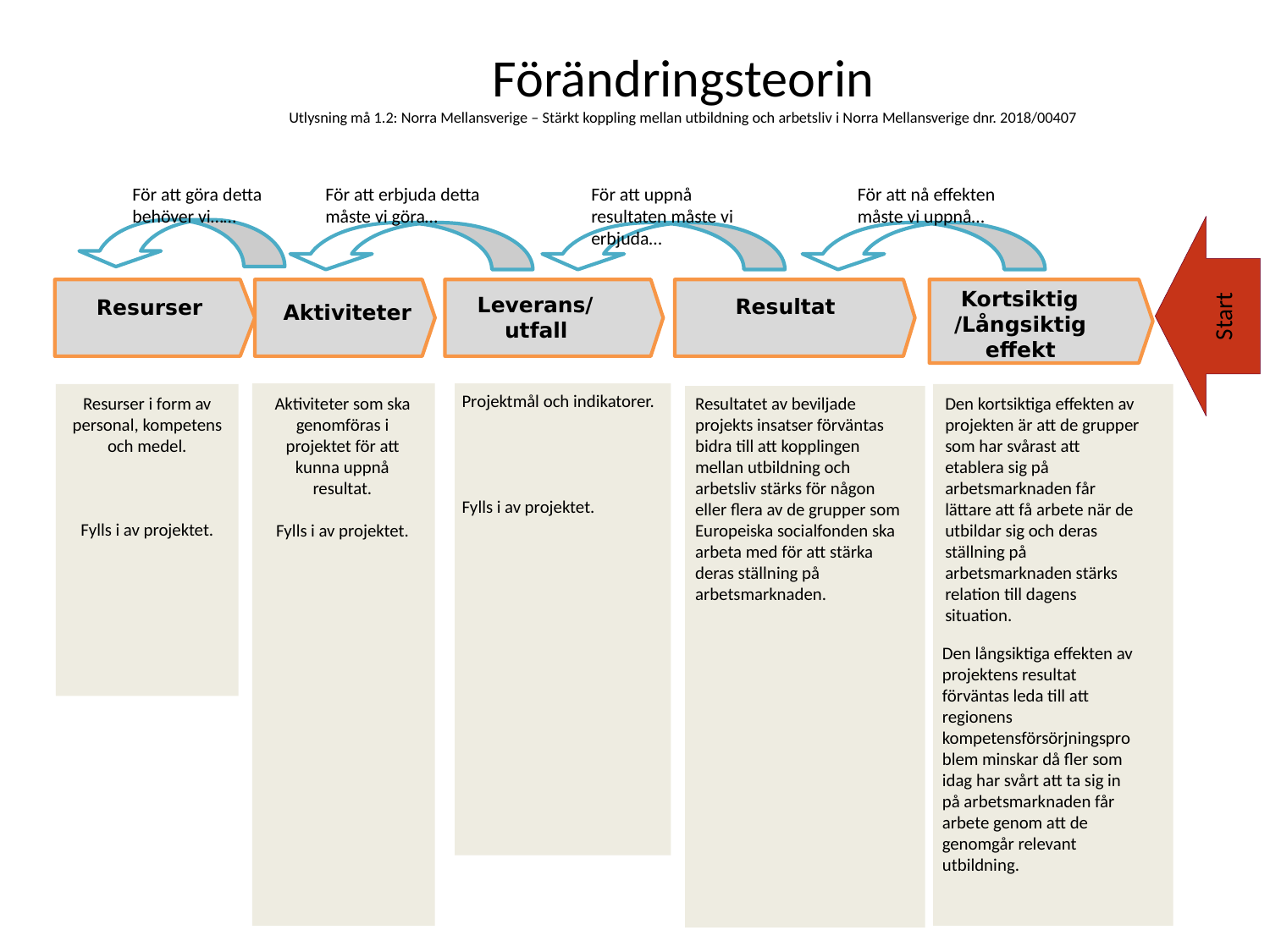

# Förändringsteorin Utlysning må 1.2: Norra Mellansverige – Stärkt koppling mellan utbildning och arbetsliv i Norra Mellansverige dnr. 2018/00407
För att göra detta behöver vi……
För att erbjuda detta måste vi göra…
För att uppnå resultaten måste vi erbjuda…
För att nå effekten måste vi uppnå…
Start

Kortsiktig /Långsiktig effekt
Leverans/ utfall
Resultat
Resurser
Aktiviteter

Projektmål och indikatorer.

Fylls i av projektet.

Resurser i form av personal, kompetens och medel.

Fylls i av projektet.

Aktiviteter som ska genomföras i projektet för att kunna uppnå resultat.

Fylls i av projektet.
Resultatet av beviljade projekts insatser förväntas bidra till att kopplingen mellan utbildning och arbetsliv stärks för någon eller flera av de grupper som Europeiska socialfonden ska arbeta med för att stärka deras ställning på arbetsmarknaden.

Den kortsiktiga effekten av projekten är att de grupper som har svårast att etablera sig på arbetsmarknaden får lättare att få arbete när de utbildar sig och deras ställning på arbetsmarknaden stärks relation till dagens situation.
Den långsiktiga effekten av projektens resultat förväntas leda till att regionens kompetensförsörjningsproblem minskar då fler som idag har svårt att ta sig in på arbetsmarknaden får arbete genom att de genomgår relevant utbildning.